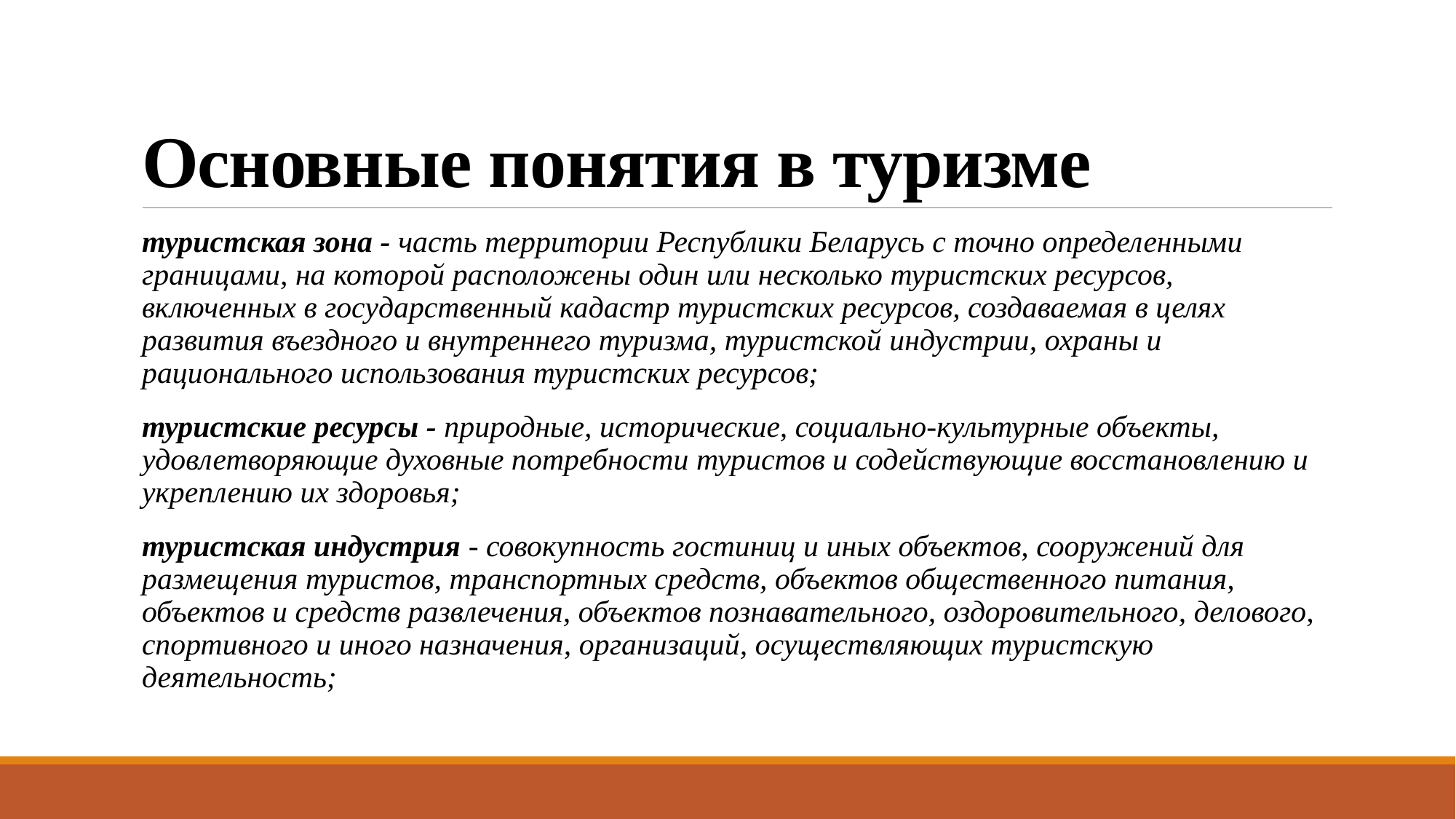

# Основные понятия в туризме
туристская зона - часть территории Республики Беларусь с точно определенными границами, на которой расположены один или несколько туристских ресурсов, включенных в государственный кадастр туристских ресурсов, создаваемая в целях развития въездного и внутреннего туризма, туристской индустрии, охраны и рационального использования туристских ресурсов;
туристские ресурсы - природные, исторические, социально-культурные объекты, удовлетворяющие духовные потребности туристов и содействующие восстановлению и укреплению их здоровья;
туристская индустрия - совокупность гостиниц и иных объектов, сооружений для размещения туристов, транспортных средств, объектов общественного питания, объектов и средств развлечения, объектов познавательного, оздоровительного, делового, спортивного и иного назначения, организаций, осуществляющих туристскую деятельность;